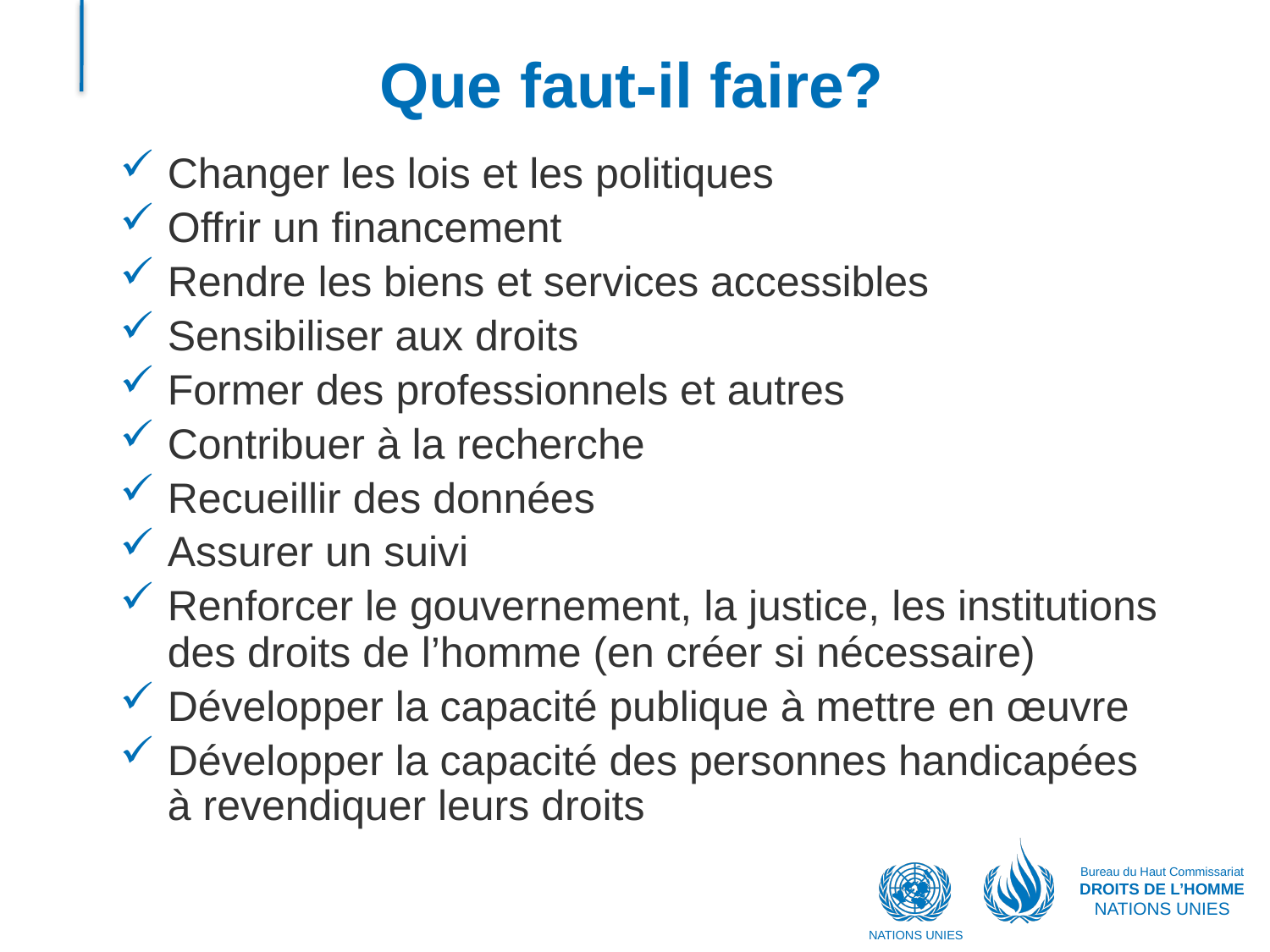

# Que faut-il faire?
Changer les lois et les politiques
Offrir un financement
Rendre les biens et services accessibles
Sensibiliser aux droits
Former des professionnels et autres
Contribuer à la recherche
Recueillir des données
Assurer un suivi
Renforcer le gouvernement, la justice, les institutions des droits de l’homme (en créer si nécessaire)
Développer la capacité publique à mettre en œuvre
Développer la capacité des personnes handicapées à revendiquer leurs droits

Bureau du Haut Commissariat
DROITS DE L’HOMME
NATIONS UNIES
NATIONS UNIES